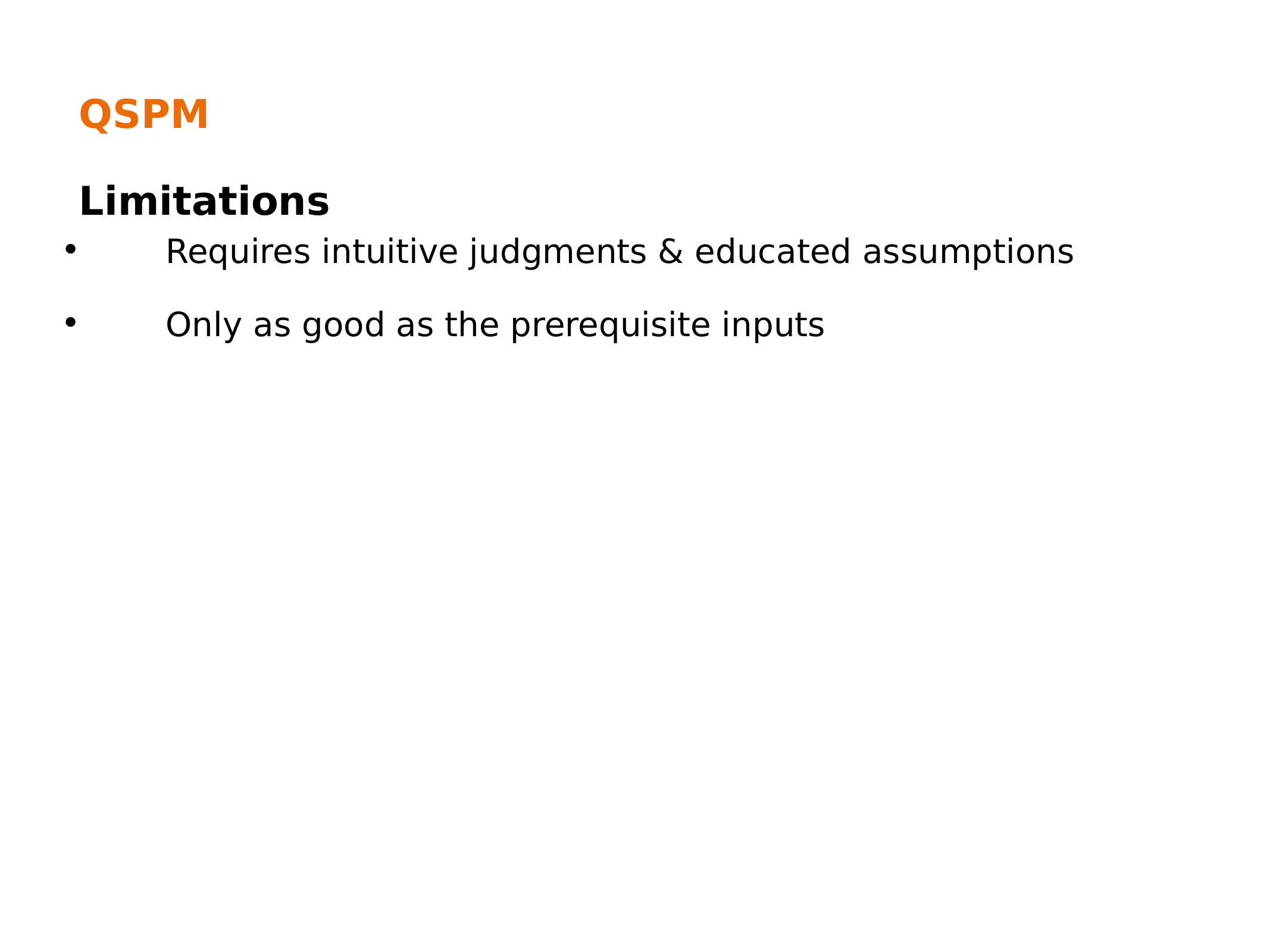

QSPM
Limitations
Requires intuitive judgments & educated assumptions
Only as good as the prerequisite inputs
23